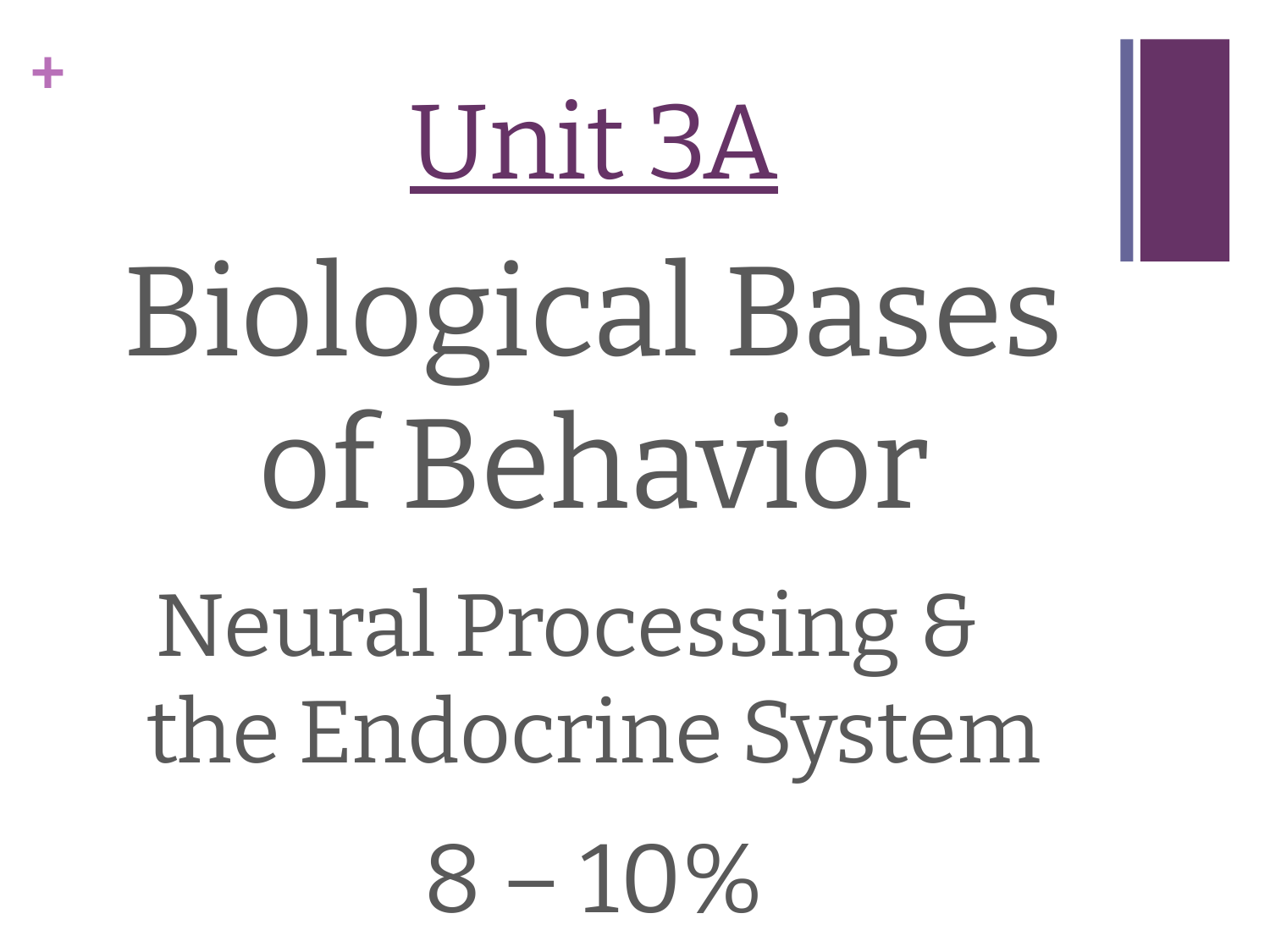

# Unit 3A
Biological Bases of Behavior
Neural Processing &    the Endocrine System
8 – 10%